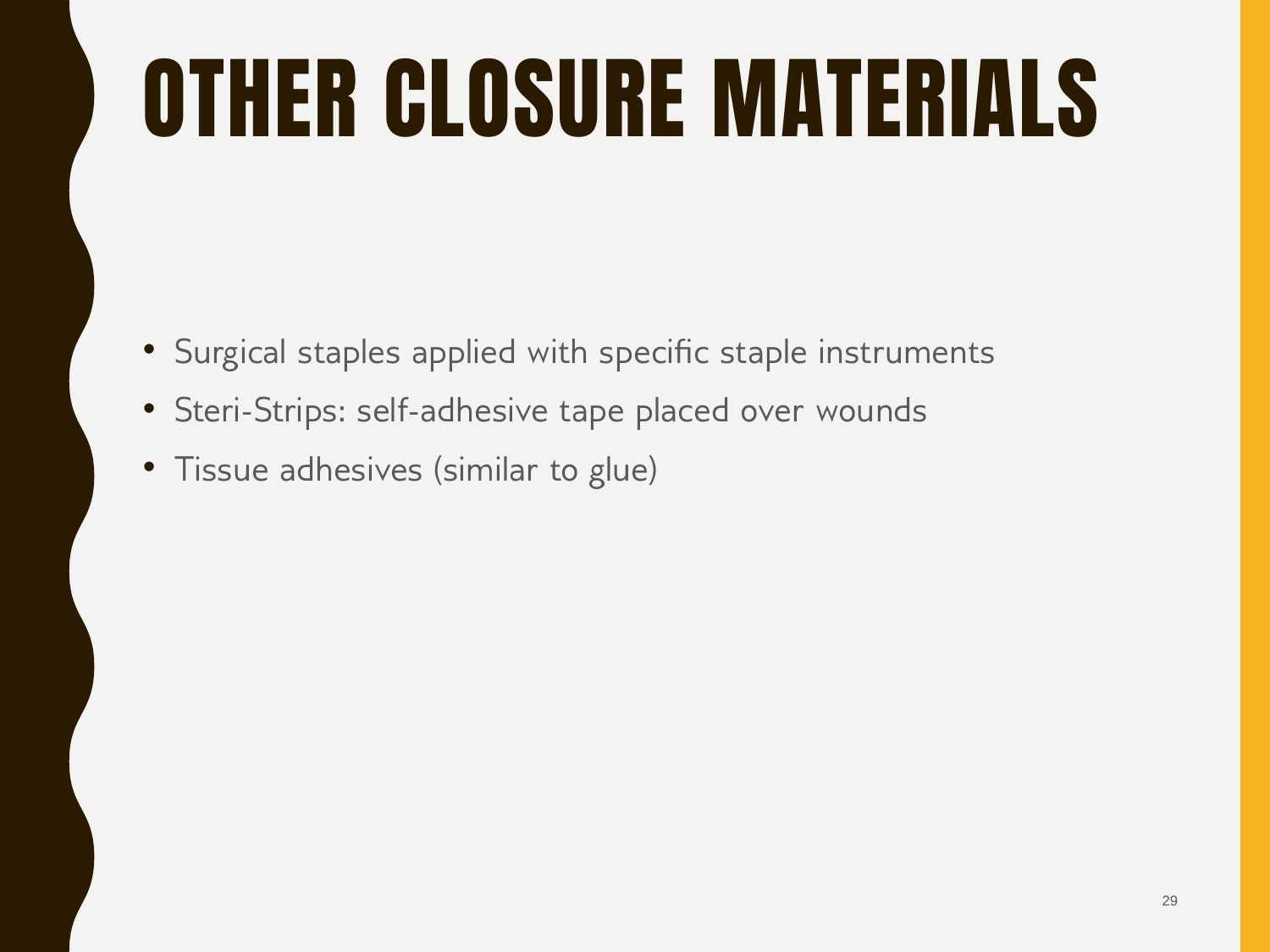

# Other Closure Materials
Surgical staples applied with specific staple instruments
Steri-Strips: self-adhesive tape placed over wounds
Tissue adhesives (similar to glue)
 29